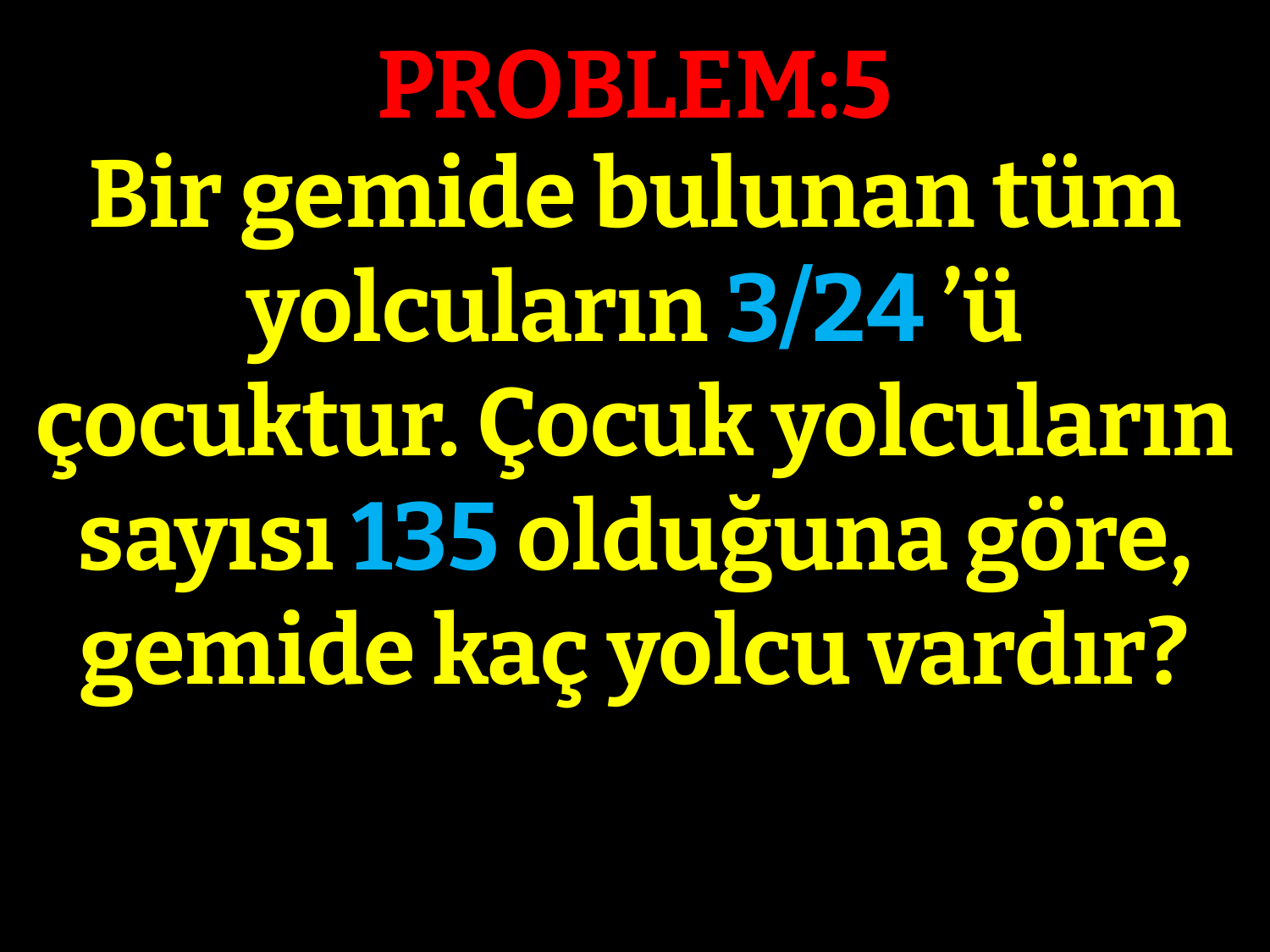

PROBLEM:5
Bir gemide bulunan tüm yolcuların 3/24 ’ü çocuktur. Çocuk yolcuların sayısı 135 olduğuna göre, gemide kaç yolcu vardır?
#